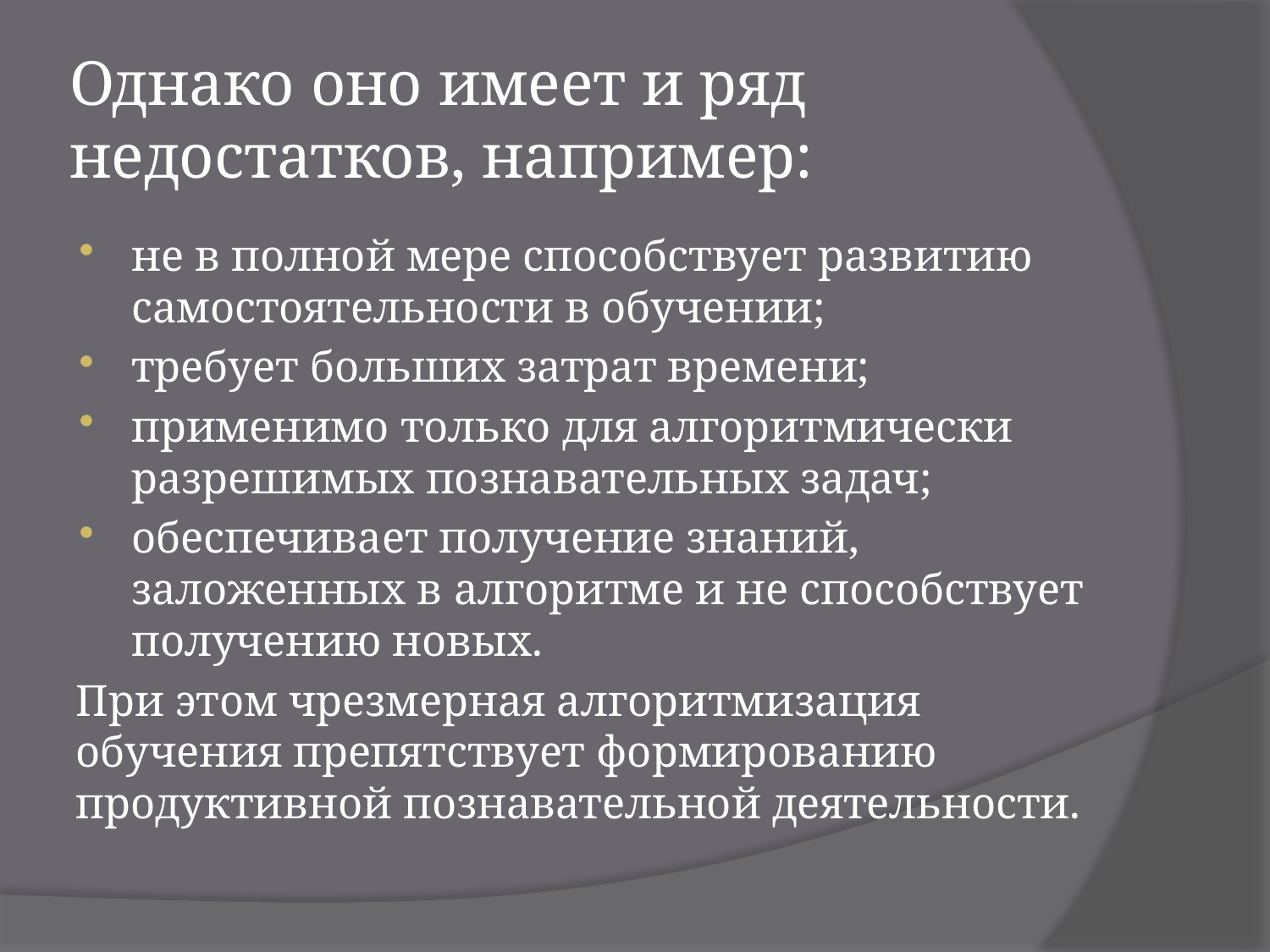

# Однако оно имеет и ряд недостатков, например:
не в полной мере способствует развитию самостоятельности в обучении;
требует больших затрат времени;
применимо только для алгоритмически разрешимых познавательных задач;
обеспечивает получение знаний, заложенных в алгоритме и не способствует получению новых.
При этом чрезмерная алгоритмизация обучения препятствует формированию продуктивной познавательной деятельности.